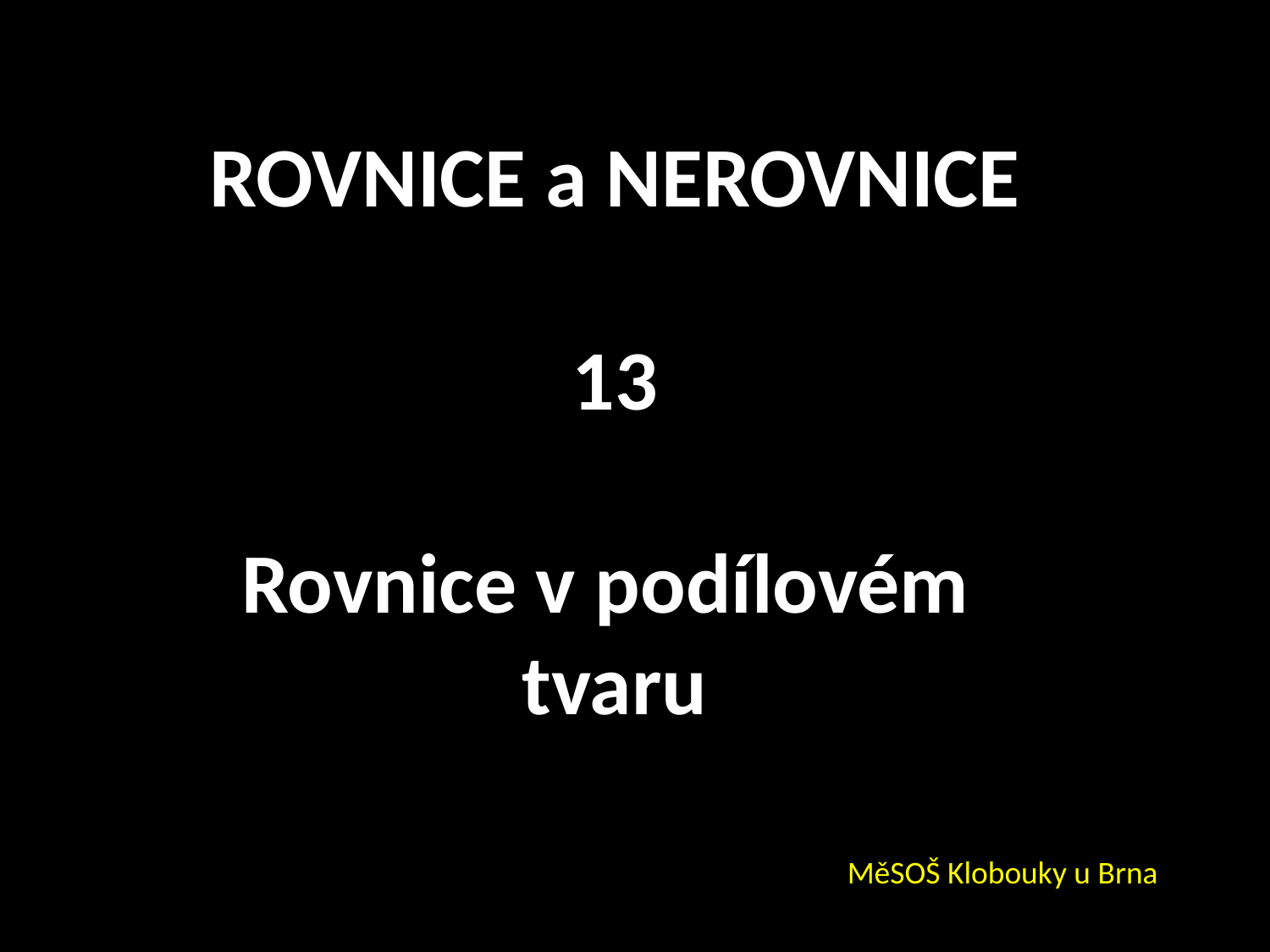

ROVNICE a NEROVNICE

13

Rovnice v podílovém
tvaru

MěSOŠ Klobouky u Brna